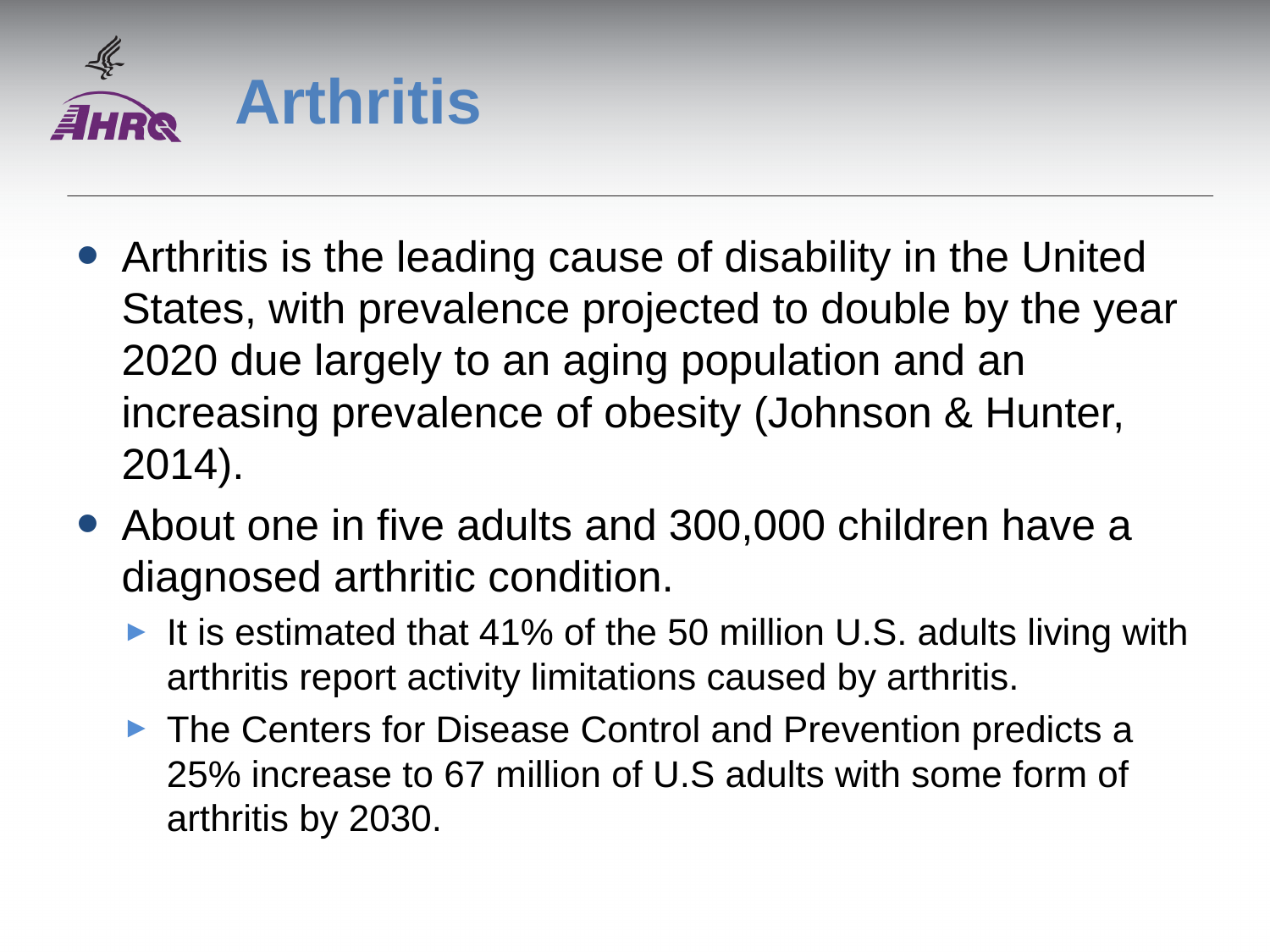

# Arthritis
Arthritis is the leading cause of disability in the United States, with prevalence projected to double by the year 2020 due largely to an aging population and an increasing prevalence of obesity (Johnson & Hunter, 2014).
About one in five adults and 300,000 children have a diagnosed arthritic condition.
It is estimated that 41% of the 50 million U.S. adults living with arthritis report activity limitations caused by arthritis.
The Centers for Disease Control and Prevention predicts a 25% increase to 67 million of U.S adults with some form of arthritis by 2030.